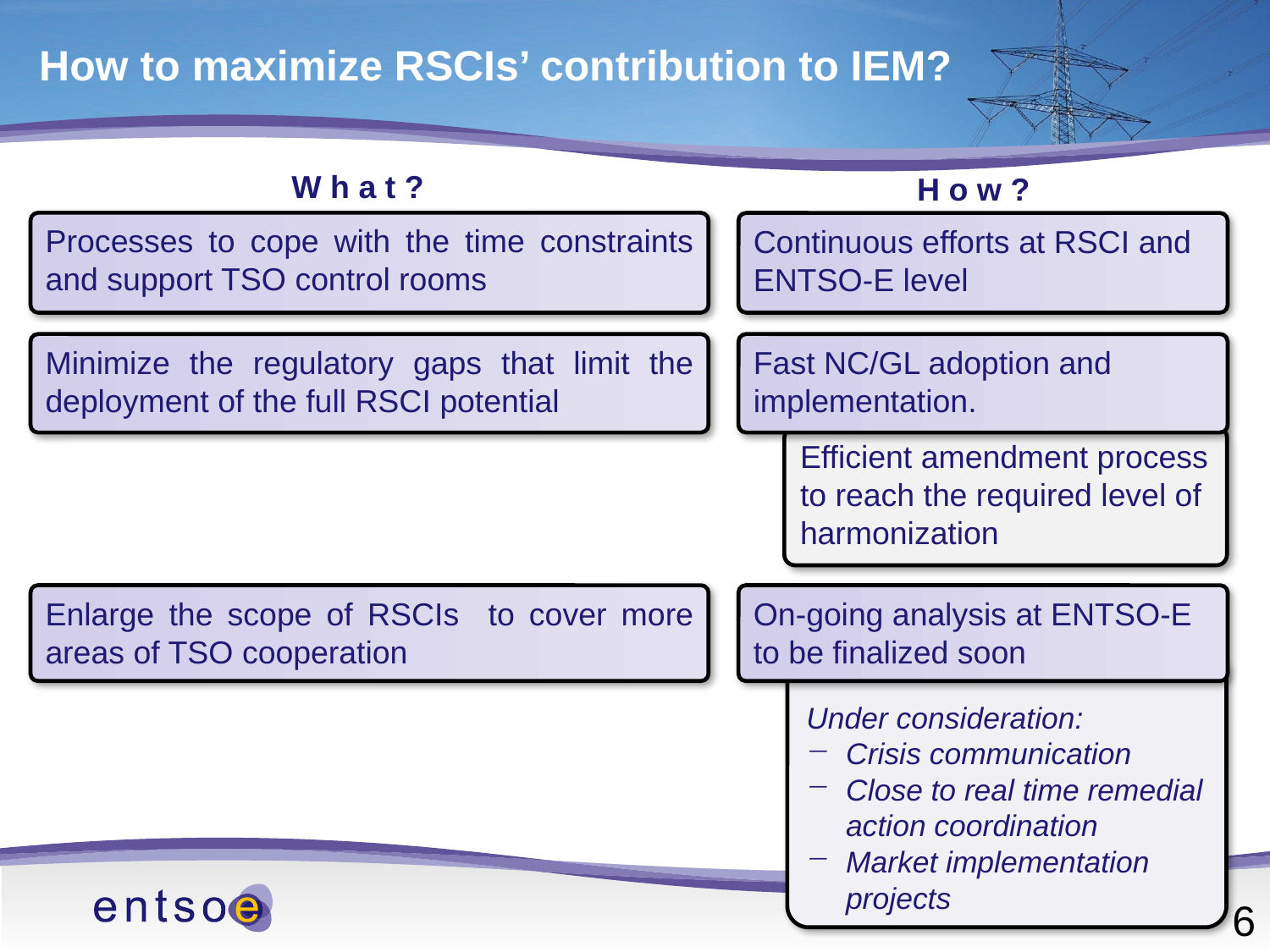

# How to maximize RSCIs’ contribution to IEM?
W h a t ?
H o w ?
Processes to cope with the time constraints and support TSO control rooms
Continuous efforts at RSCI and ENTSO-E level
Minimize the regulatory gaps that limit the deployment of the full RSCI potential
Fast NC/GL adoption and implementation.
Efficient amendment process to reach the required level of harmonization
On-going analysis at ENTSO-E to be finalized soon
Enlarge the scope of RSCIs  to cover more areas of TSO cooperation

Under consideration:
Crisis communication
Close to real time remedial action coordination
Market implementation projects
6